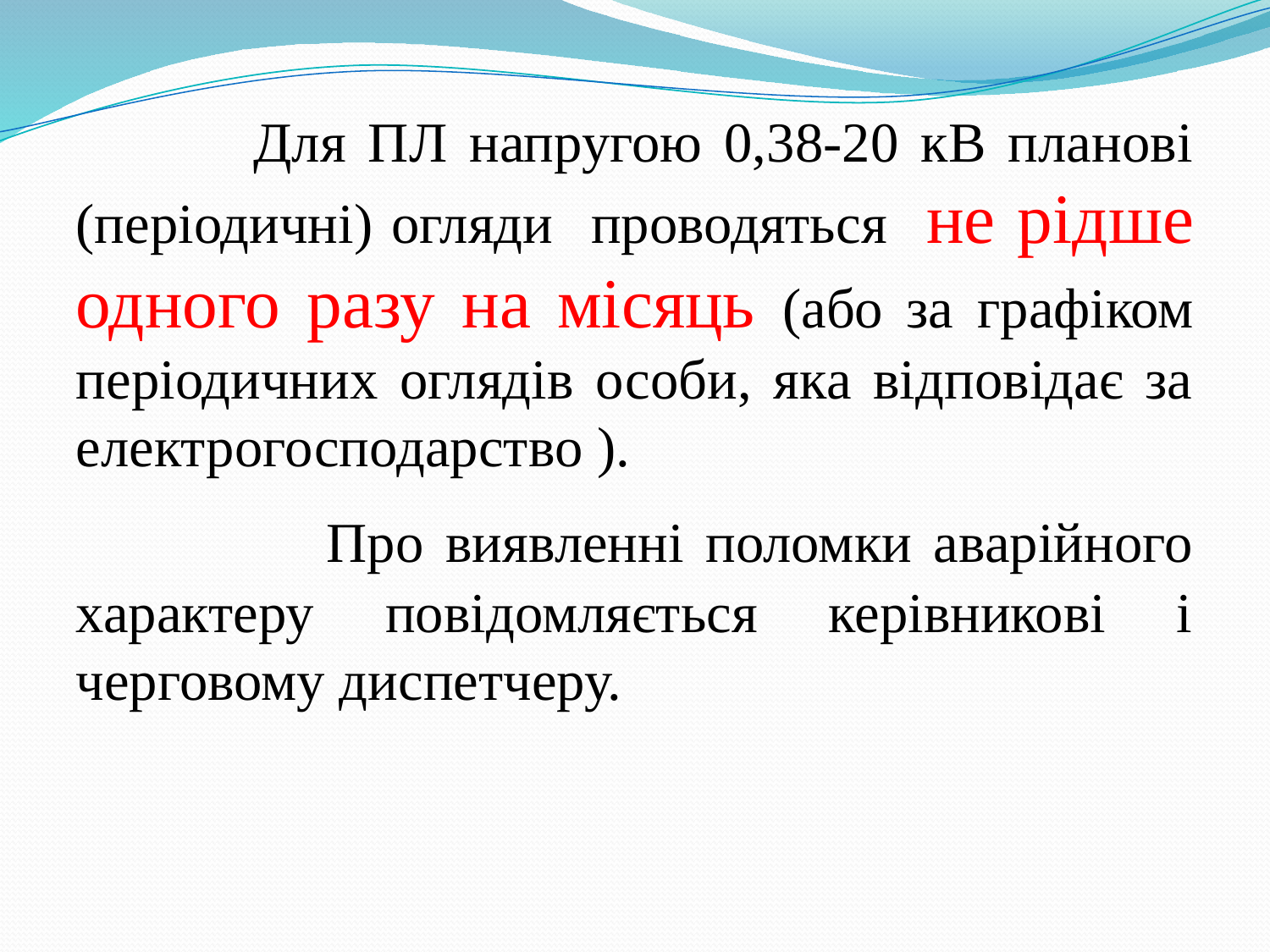

Для ПЛ напругою 0,38-20 кВ планові (періодичні) огляди  проводяться  не рідше одного разу на місяць (або за графіком періодичних оглядів особи, яка відповідає за електрогосподарство ).
          Про виявленні поломки аварійного характеру повідомляється керівникові і черговому диспетчеру.